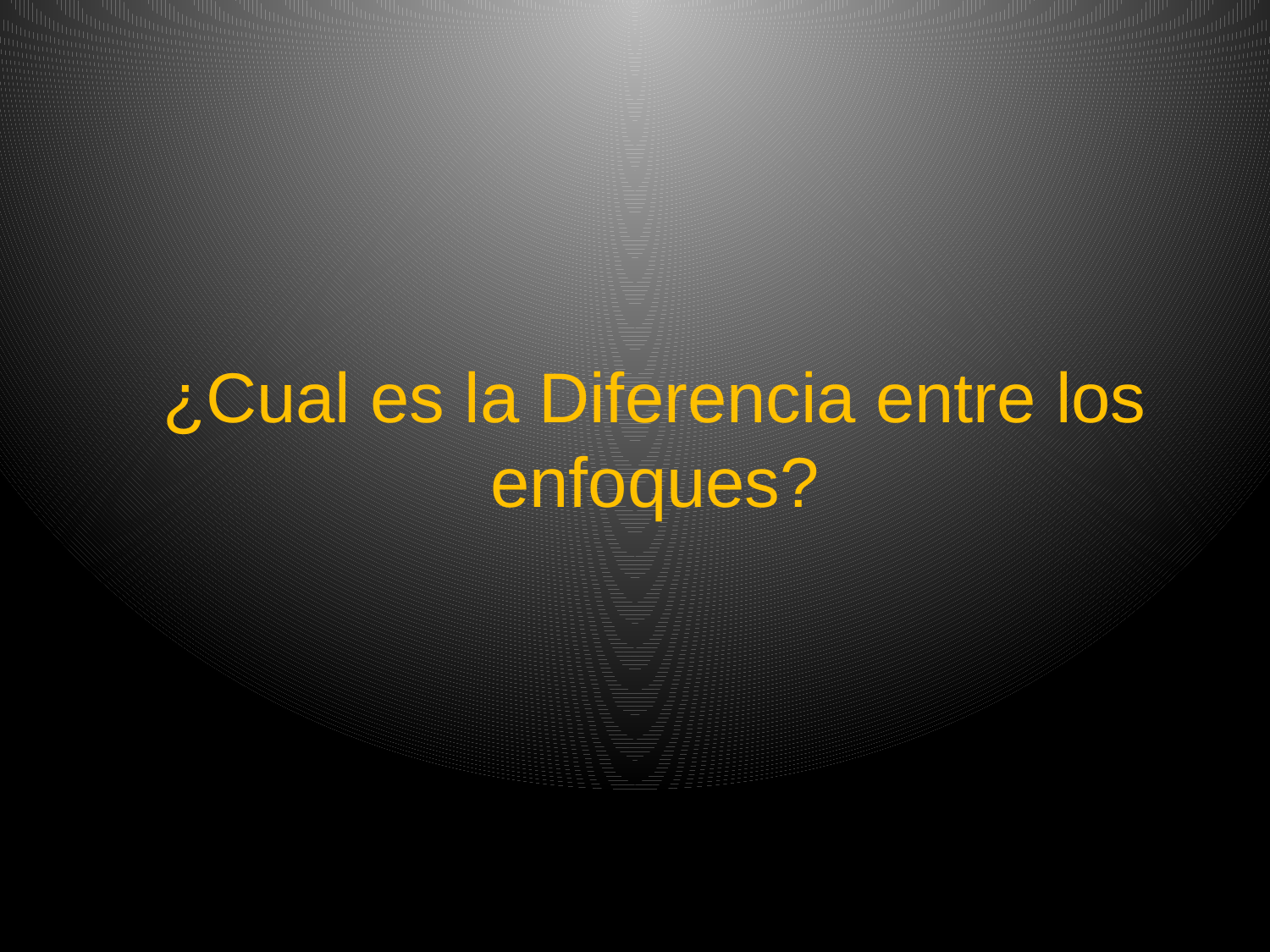

¿Cual es la Diferencia entre los enfoques?